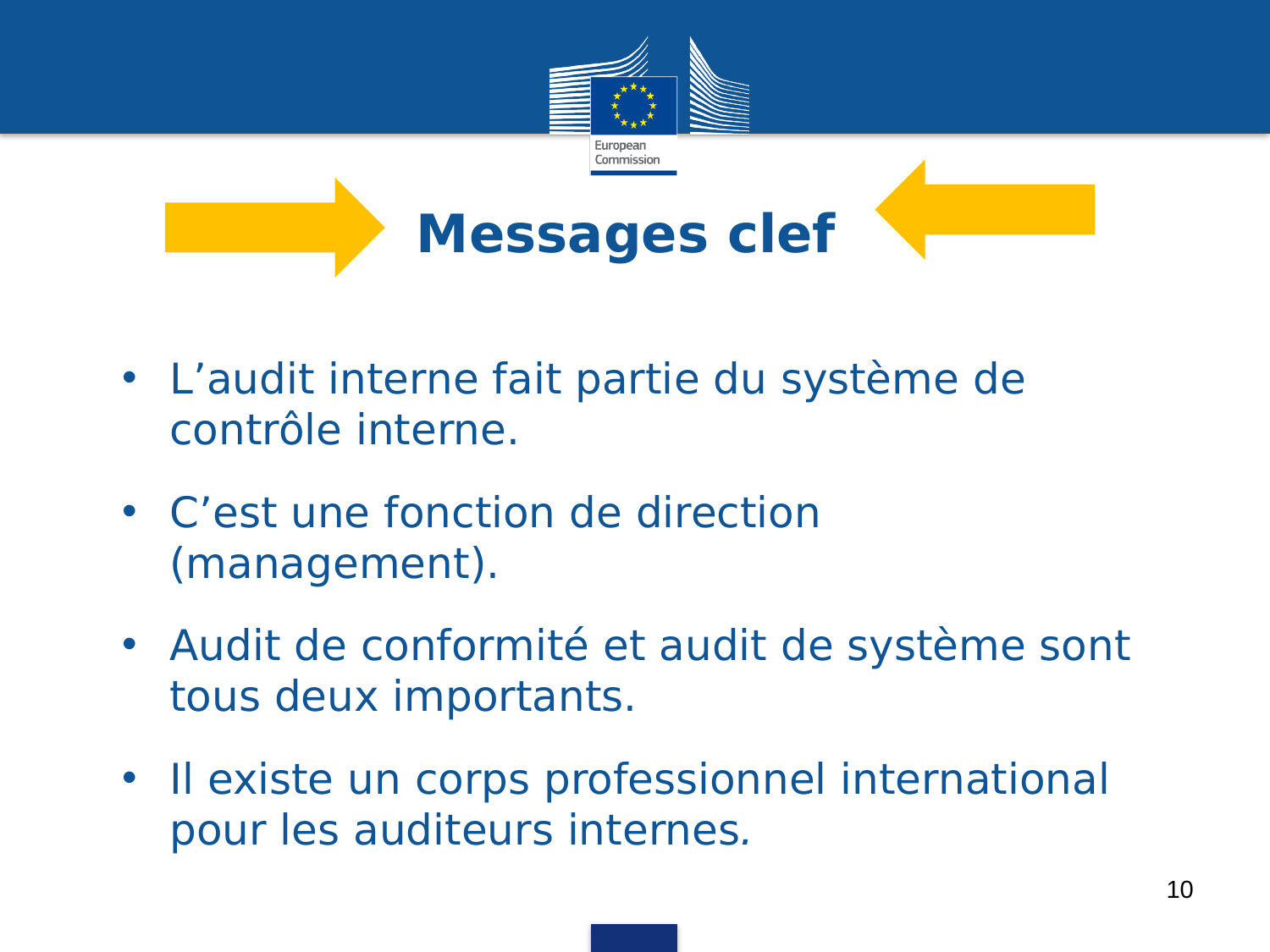

# Messages clef
L’audit interne fait partie du système de contrôle interne.
C’est une fonction de direction (management).
Audit de conformité et audit de système sont tous deux importants.
Il existe un corps professionnel international pour les auditeurs internes.
10